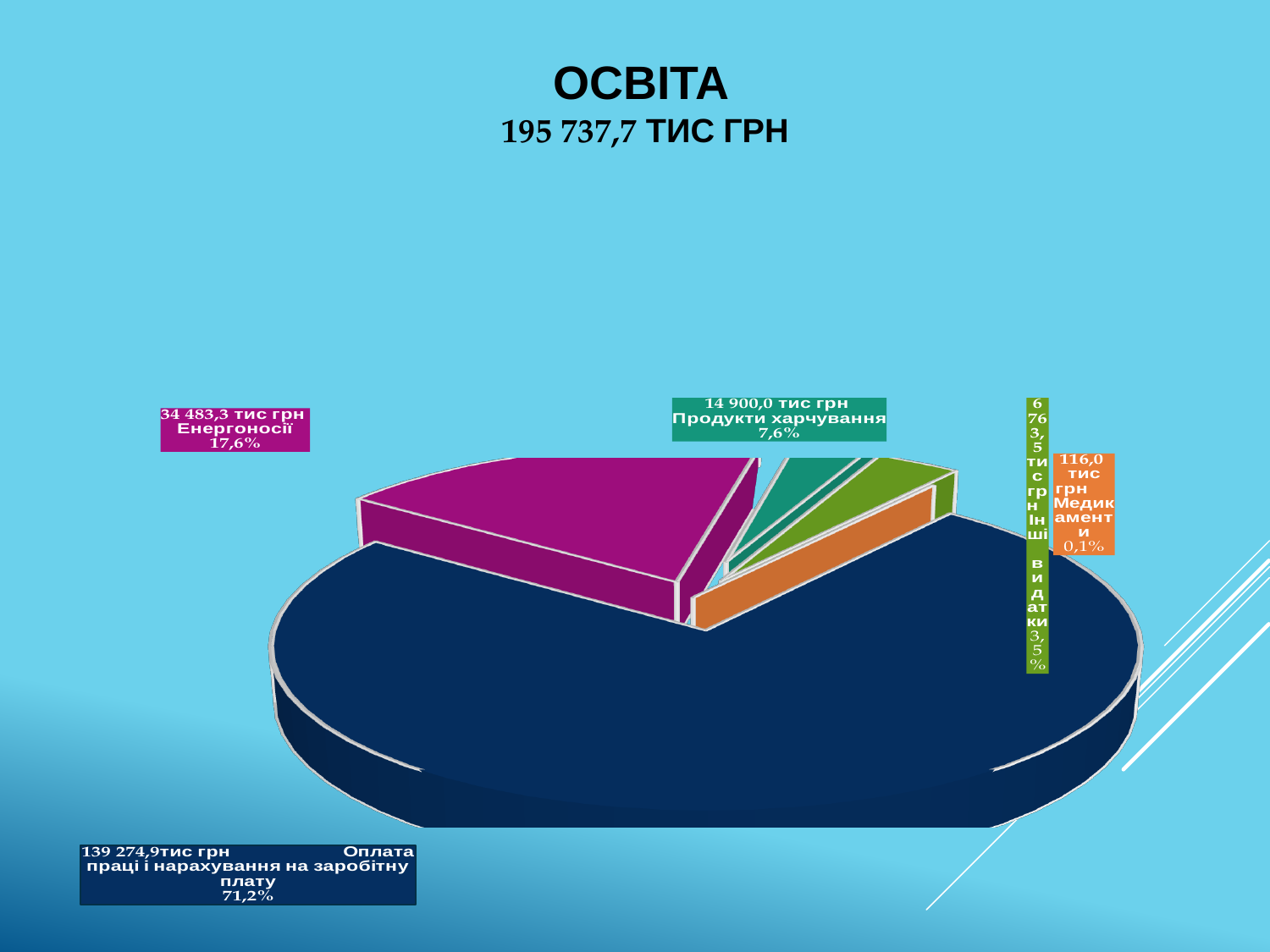

# Освіта 195 737,7 тис грн

[unsupported chart]